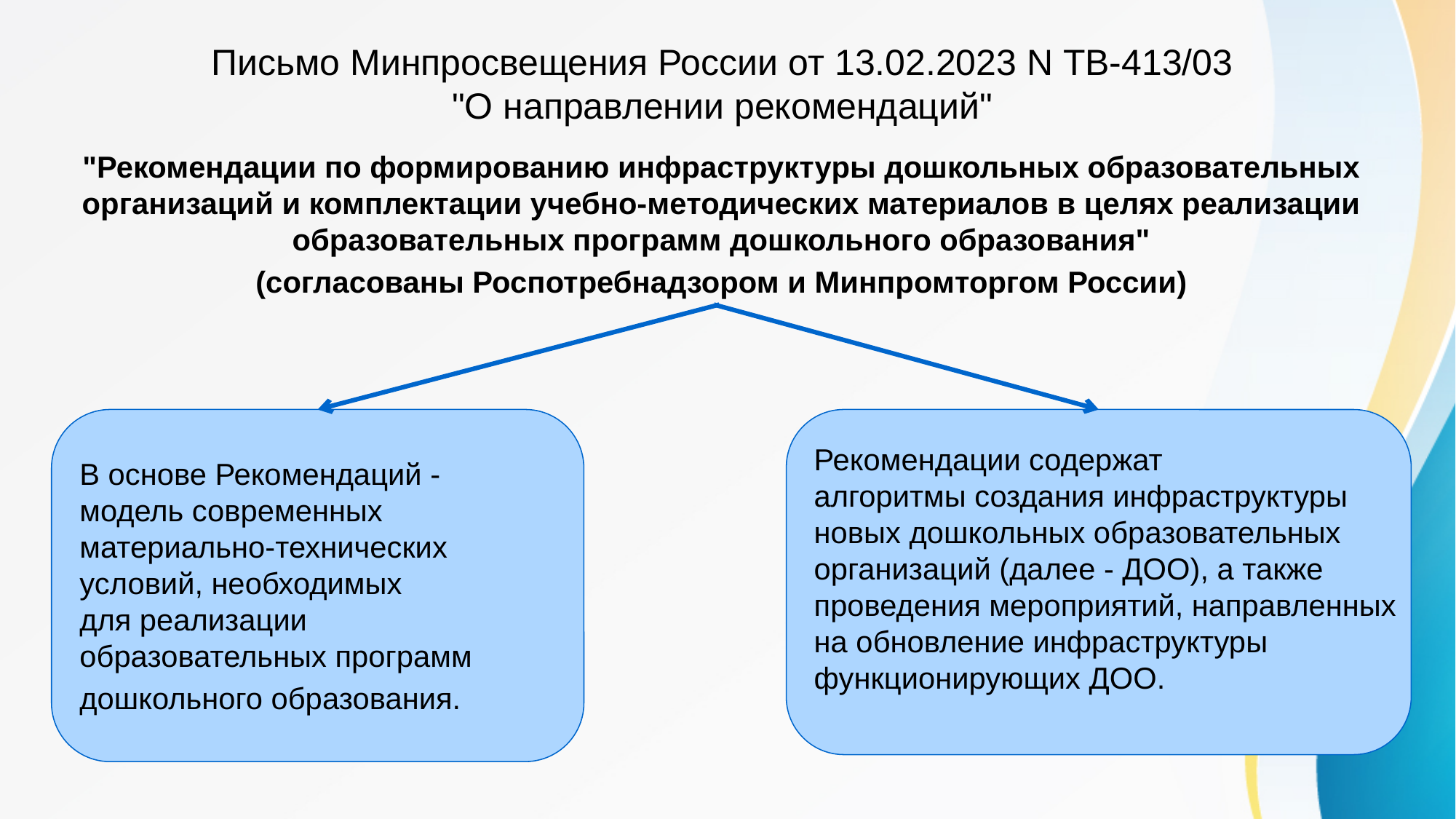

# Письмо Минпросвещения России от 13.02.2023 N ТВ-413/03 "О направлении рекомендаций"
"Рекомендации по формированию инфраструктуры дошкольных образовательных организаций и комплектации учебно-методических материалов в целях реализации образовательных программ дошкольного образования"
(согласованы Роспотребнадзором и Минпромторгом России)

В основе Рекомендаций -
модель современных
материально-технических
условий, необходимых
для реализации
образовательных программ
дошкольного образования.

Рекомендации содержат
алгоритмы создания инфраструктуры
новых дошкольных образовательных
организаций (далее - ДОО), а также
проведения мероприятий, направленных
на обновление инфраструктуры
функционирующих ДОО.